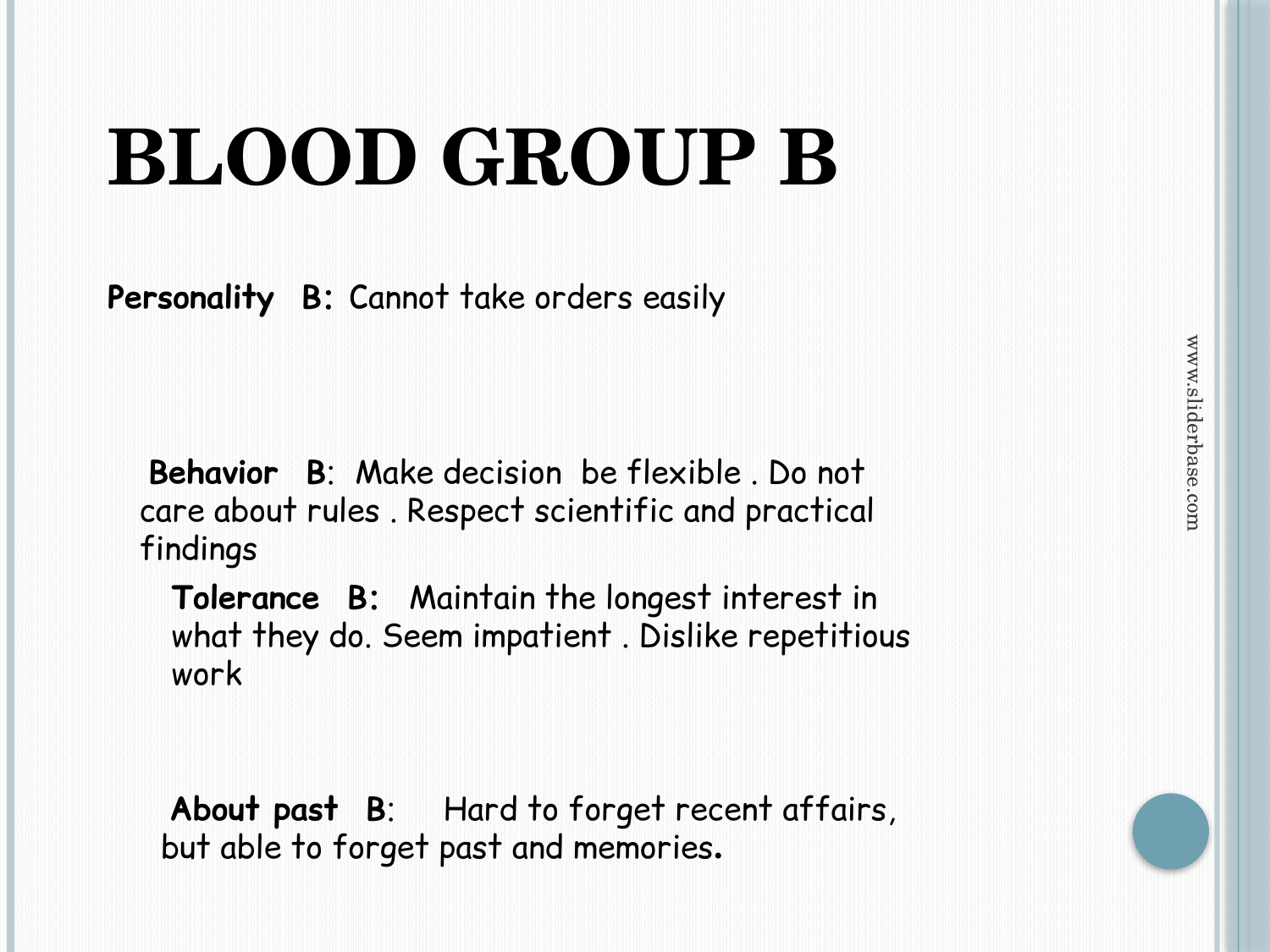

BLOOD GROUP B

Personality  B: Cannot take orders easily

 Behavior  B:  Make decision  be flexible . Do not care about rules . Respect scientific and practical findings

www.sliderbase.com
Tolerance  B:  Maintain the longest interest in what they do. Seem impatient . Dislike repetitious work
 About past  B:     Hard to forget recent affairs, but able to forget past and memories.